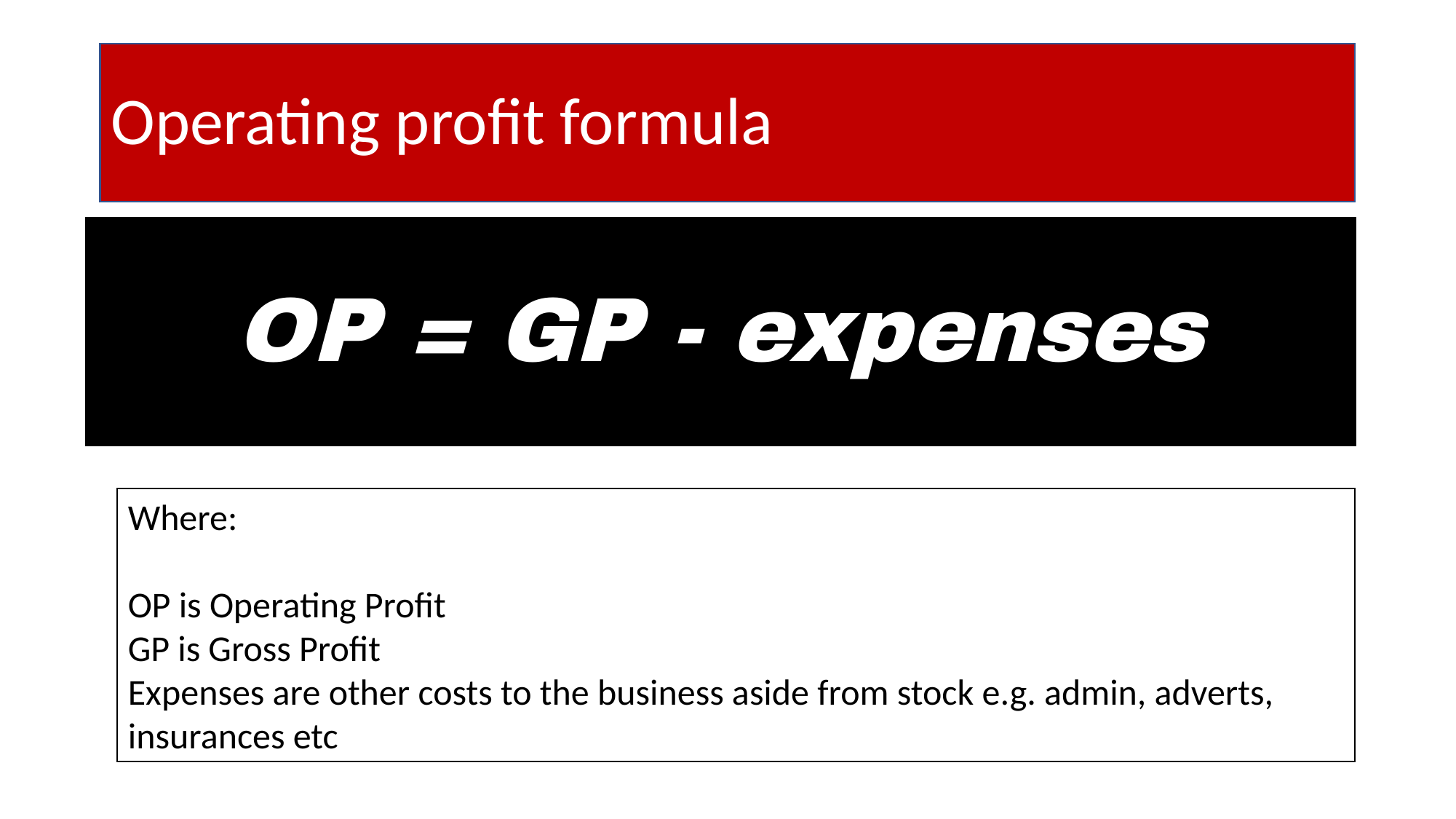

# Operating profit formula
OP = GP - expenses
Where:

OP is Operating Profit
GP is Gross Profit
Expenses are other costs to the business aside from stock e.g. admin, adverts, insurances etc